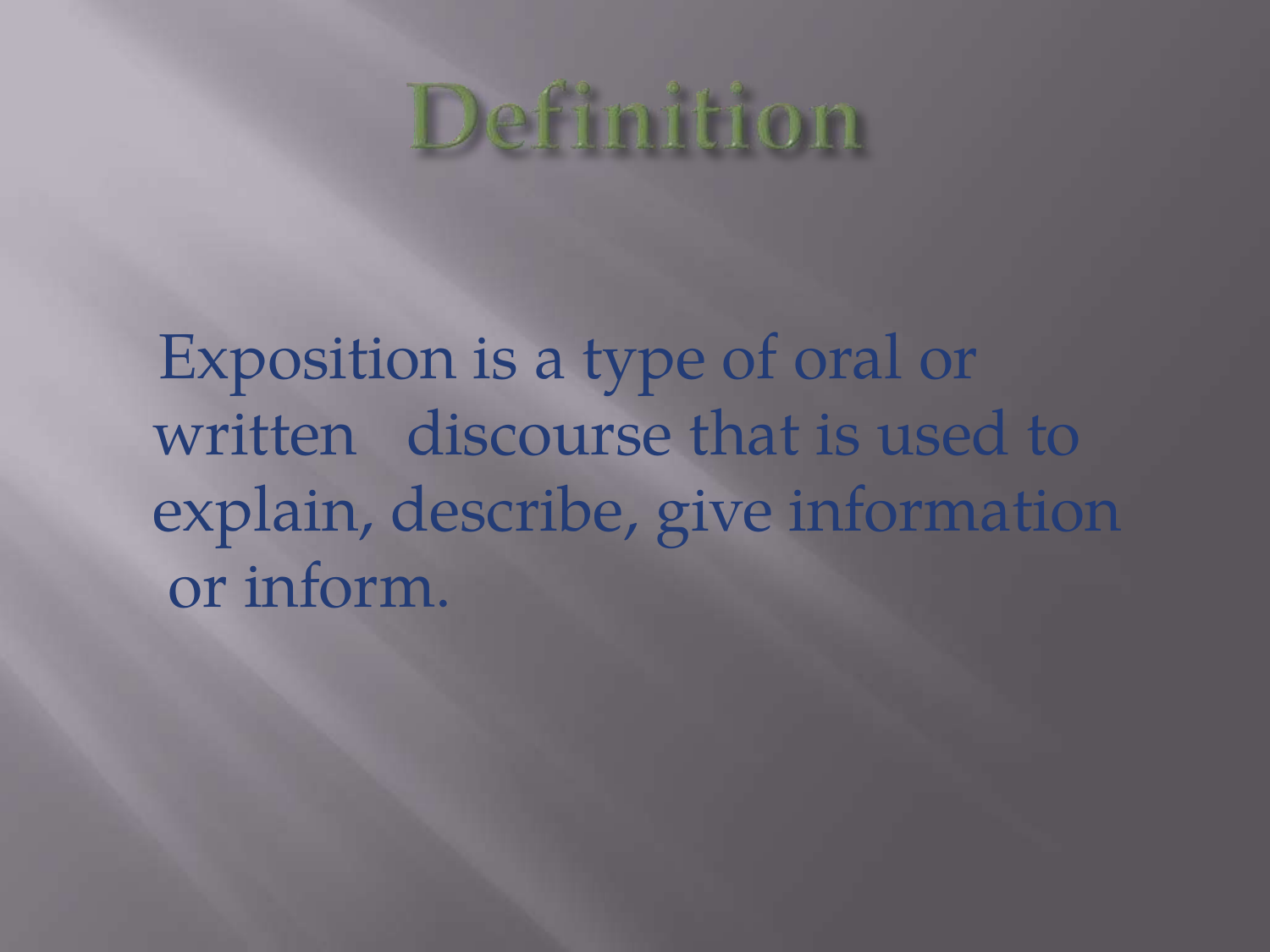

# Exposition is a type of oral or  written	discourse that is used to  explain, describe, give information  or inform.